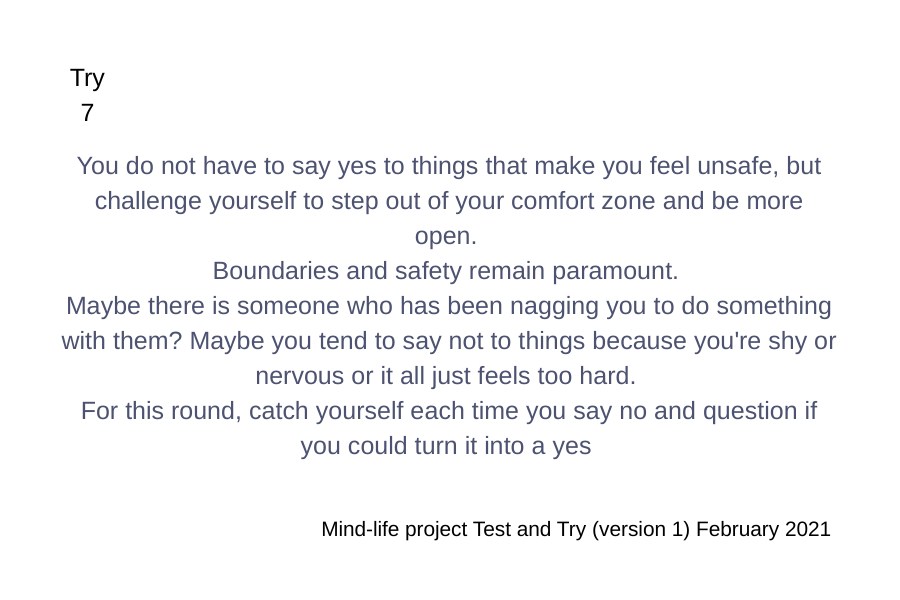

Try 7
You do not have to say yes to things that make you feel unsafe, but challenge yourself to step out of your comfort zone and be more open.
Boundaries and safety remain paramount.
Maybe there is someone who has been nagging you to do something with them? Maybe you tend to say not to things because you're shy or nervous or it all just feels too hard.
For this round, catch yourself each time you say no and question if you could turn it into a yes
Mind-life project Test and Try (version 1) February 2021